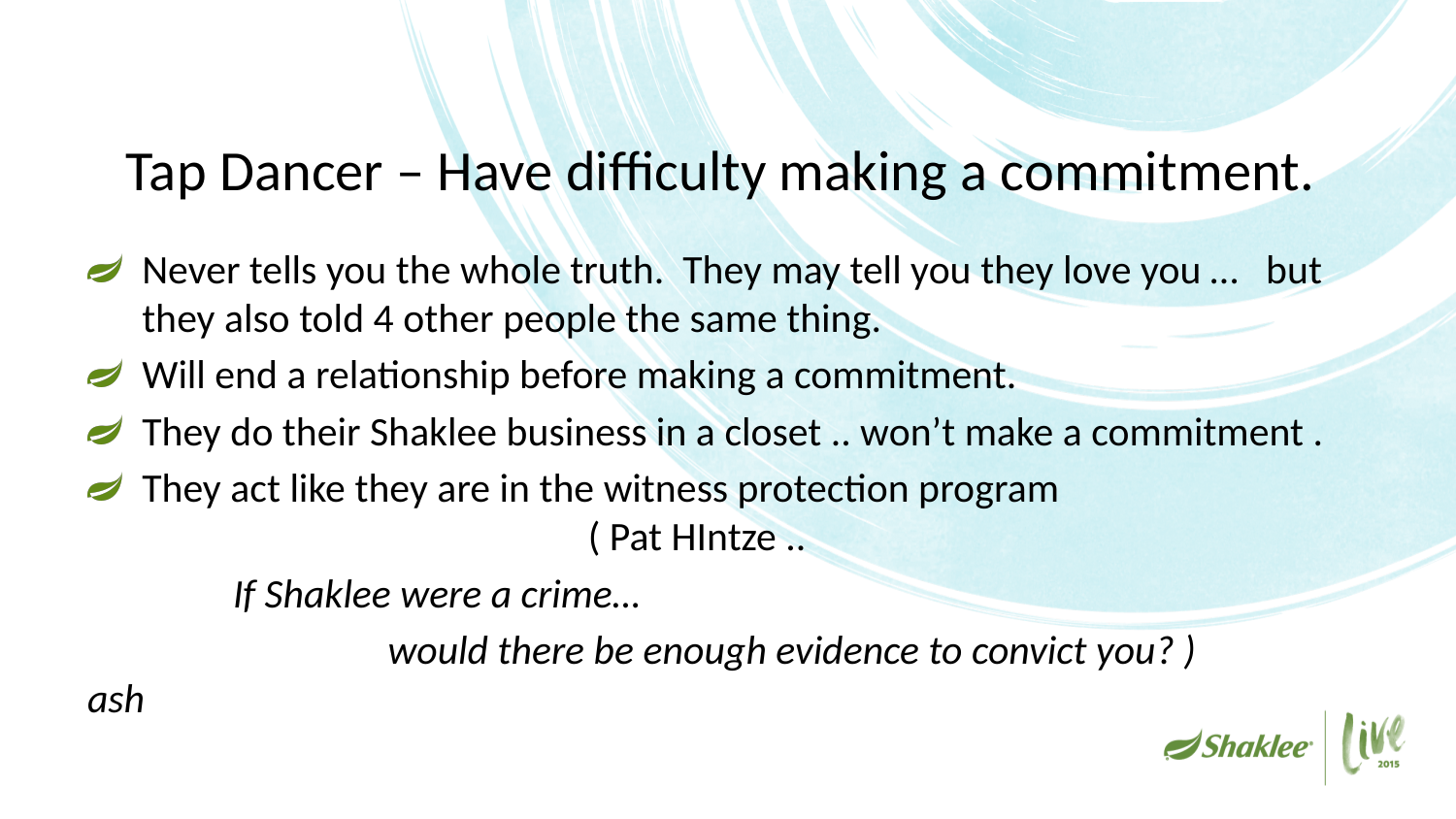

# Tap Dancer – Have difficulty making a commitment.
Never tells you the whole truth.  They may tell you they love you …   but they also told 4 other people the same thing.
Will end a relationship before making a commitment.
They do their Shaklee business in a closet .. won’t make a commitment .
They act like they are in the witness protection program					 ( Pat HIntze ..
	If Shaklee were a crime…
		 would there be enough evidence to convict you? )            ash